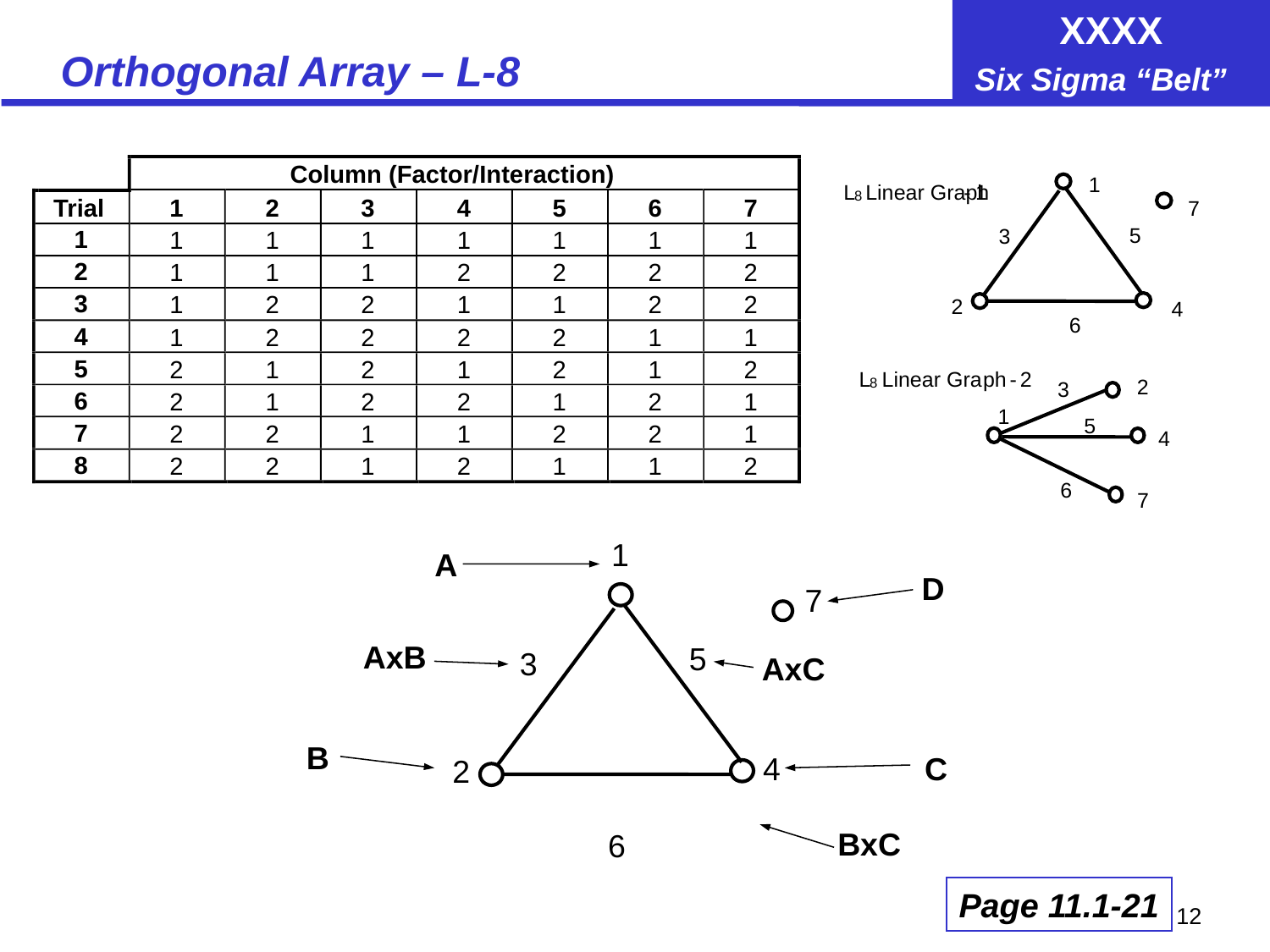

# Orthogonal Array – L-8

Column (Factor/Interaction)

Trial

1

2

3

4

5

6

7

1

1

1

1

1

1

1

1

2

1

1

1

2

2

2

2

3

1

2

2

1

1

2

2

4

1

2

2

2

2

1

1

5

2

1

2

1

2

1

2

6

2

1

2

2

1

2

1

7

2

2

1

1

2

2

1

8

2

2

1

2

1

1

2

1

L
 Linear Graph
-
 1

8

7

5

3

2

4

6

L
 Linear Gra
ph
-
 2

8
2

3

1

5

4

6

7

1
A

D
7

AxB
5
3
AxC

B
C
4
2

BxC

6
Page 11.1-21